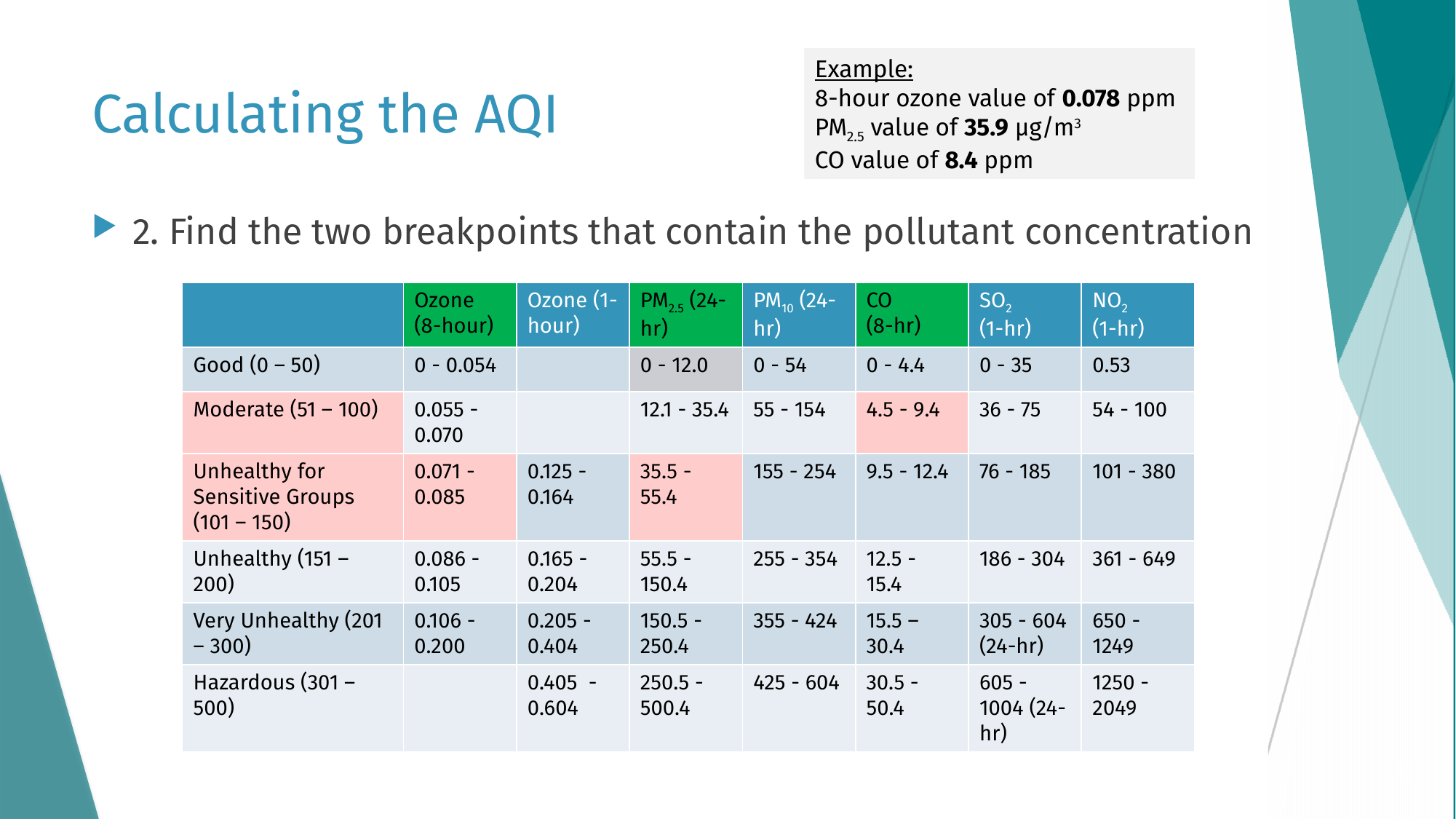

Example:
8-hour ozone value of 0.078 ppm
PM2.5 value of 35.9 µg/m3
CO value of 8.4 ppm
# Calculating the AQI
2. Find the two breakpoints that contain the pollutant concentration
|  | Ozone (8-hour) | Ozone (1-hour) | PM2.5 (24-hr) | PM10 (24-hr) | CO (8-hr) | SO2 (1-hr) | NO2 (1-hr) |
| --- | --- | --- | --- | --- | --- | --- | --- |
| Good (0 – 50) | 0 - 0.054 |  | 0 - 12.0 | 0 - 54 | 0 - 4.4 | 0 - 35 | 0.53 |
| Moderate (51 – 100) | 0.055 - 0.070 |  | 12.1 - 35.4 | 55 - 154 | 4.5 - 9.4 | 36 - 75 | 54 - 100 |
| Unhealthy for Sensitive Groups (101 – 150) | 0.071 - 0.085 | 0.125 - 0.164 | 35.5 - 55.4 | 155 - 254 | 9.5 - 12.4 | 76 - 185 | 101 - 380 |
| Unhealthy (151 – 200) | 0.086 - 0.105 | 0.165 - 0.204 | 55.5 - 150.4 | 255 - 354 | 12.5 - 15.4 | 186 - 304 | 361 - 649 |
| Very Unhealthy (201 – 300) | 0.106 - 0.200 | 0.205 - 0.404 | 150.5 - 250.4 | 355 - 424 | 15.5 – 30.4 | 305 - 604 (24-hr) | 650 - 1249 |
| Hazardous (301 – 500) |  | 0.405 - 0.604 | 250.5 - 500.4 | 425 - 604 | 30.5 - 50.4 | 605 - 1004 (24-hr) | 1250 - 2049 |
15